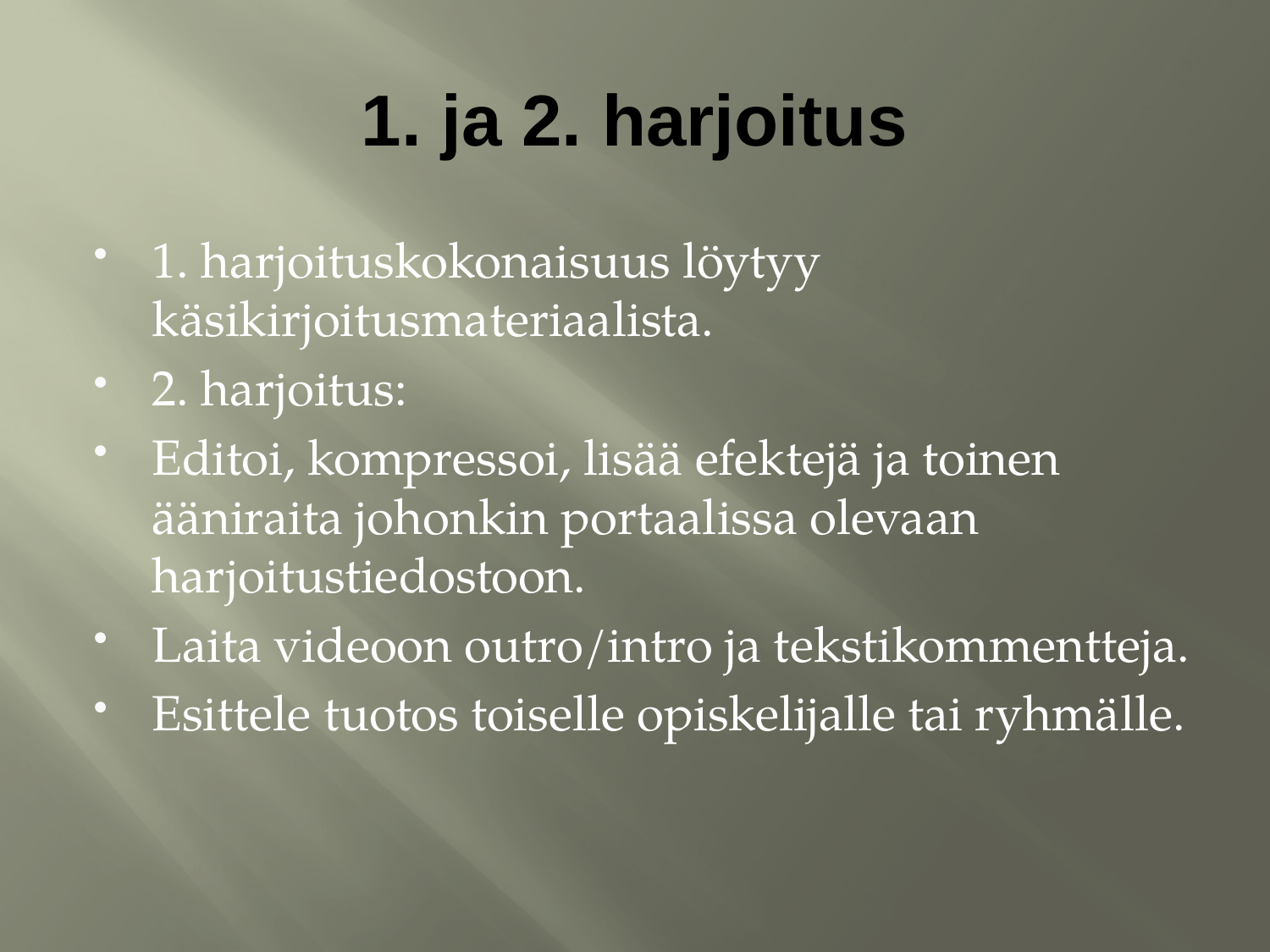

# 1. ja 2. harjoitus
1. harjoituskokonaisuus löytyy käsikirjoitusmateriaalista.
2. harjoitus:
Editoi, kompressoi, lisää efektejä ja toinen ääniraita johonkin portaalissa olevaan harjoitustiedostoon.
Laita videoon outro/intro ja tekstikommentteja.
Esittele tuotos toiselle opiskelijalle tai ryhmälle.